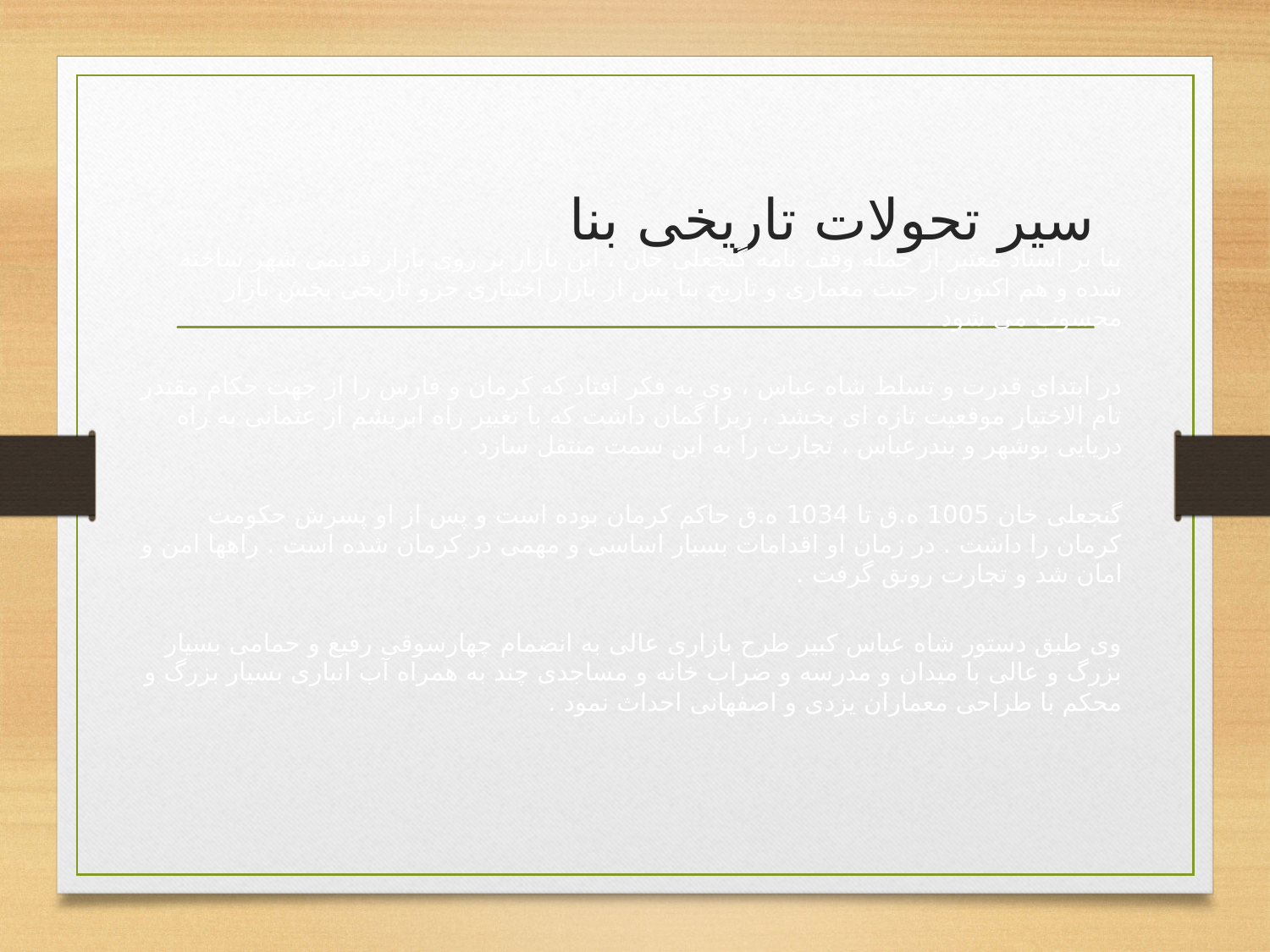

# سیر تحولات تاریخی بنا
بنا بر اسناد معتبر از جمله وقف نامه گنجعلی خان ، این بازار بر روی بازار قدیمی شهر ساخته شده و هم اکنون از حیث معماری و تاریخ بنا پس از بازار اختیاری جزو تاریخی بخش بازار محسوب می شود .

در ابتدای قدرت و تسلط شاه عباس ، وی به فکر افتاد که کرمان و فارس را از جهت حکام مقتدر تام الاختیار موقعیت تازه ای بخشد ، زیرا گمان داشت که با تغییر راه ابریشم از عثمانی به راه دریایی بوشهر و بندرعباس ، تجارت را به این سمت منتقل سازد .

گنجعلی خان 1005 ه.ق تا 1034 ه.ق حاکم کرمان بوده است و پس از او پسرش حکومت کرمان را داشت . در زمان او اقدامات بسیار اساسی و مهمی در کرمان شده است . راهها امن و امان شد و تجارت رونق گرفت .

وی طبق دستور شاه عباس کبیر طرح بازاری عالی به انضمام چهارسوقی رفیع و حمامی بسیار بزرگ و عالی با میدان و مدرسه و ضراب خانه و مساجدی چند به همراه آب انباری بسیار بزرگ و محکم با طراحی معماران یزدی و اصفهانی احداث نمود .